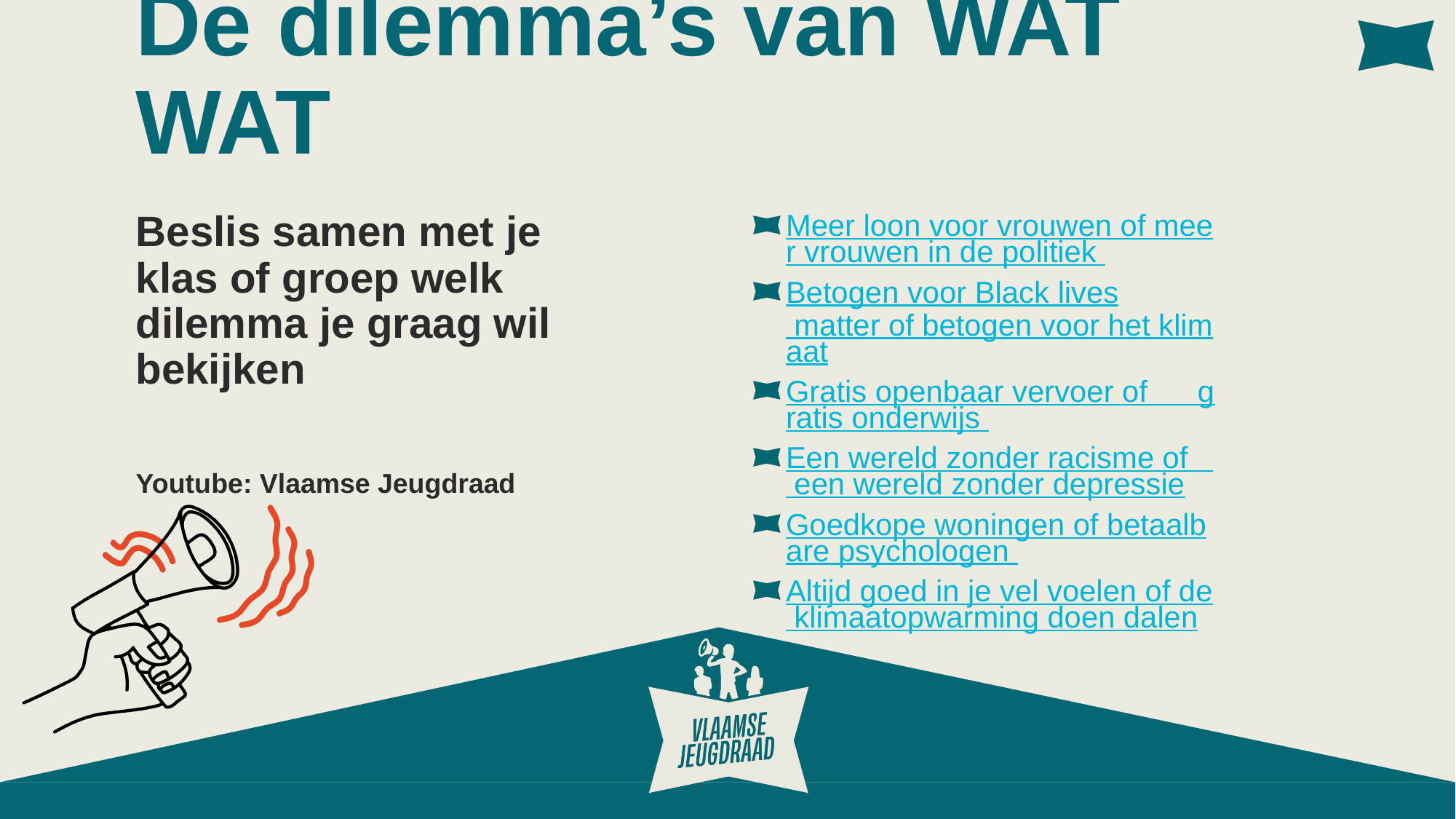

# De dilemma’s van WAT WAT
Meer loon voor vrouwen of meer vrouwen in de politiek
Betogen voor Black lives matter of betogen voor het klimaat
Gratis openbaar vervoer of      gratis onderwijs
Een wereld zonder racisme of    een wereld zonder depressie
Goedkope woningen of betaalbare psychologen
Altijd goed in je vel voelen of de klimaatopwarming doen dalen
Beslis samen met je klas of groep welk dilemma je graag wil bekijken

Youtube: Vlaamse Jeugdraad